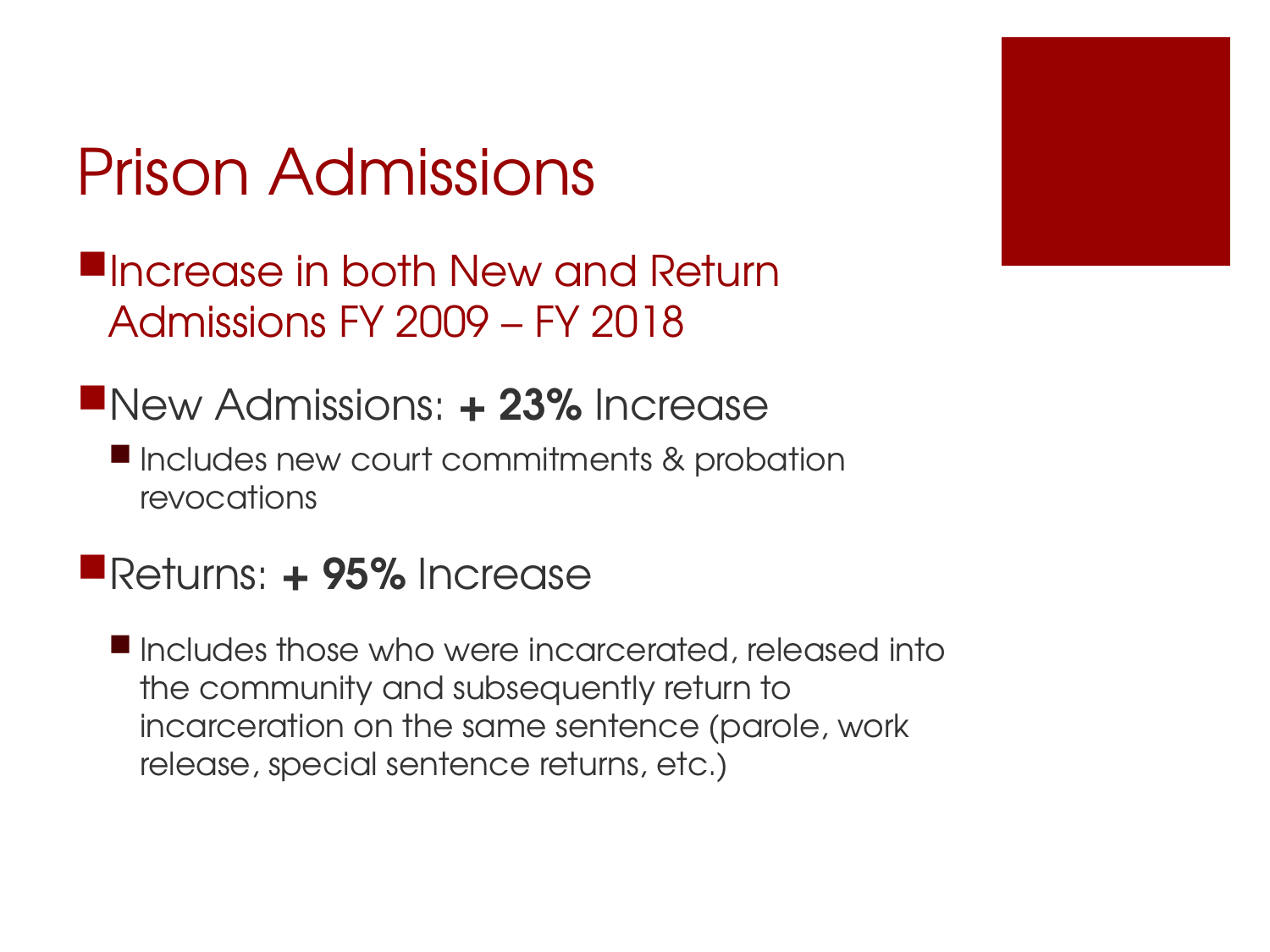

# Prison Admissions
Increase in both New and Return Admissions FY 2009 – FY 2018
New Admissions: + 23% Increase
Includes new court commitments & probation revocations
Returns: + 95% Increase
Includes those who were incarcerated, released into the community and subsequently return to incarceration on the same sentence (parole, work release, special sentence returns, etc.)